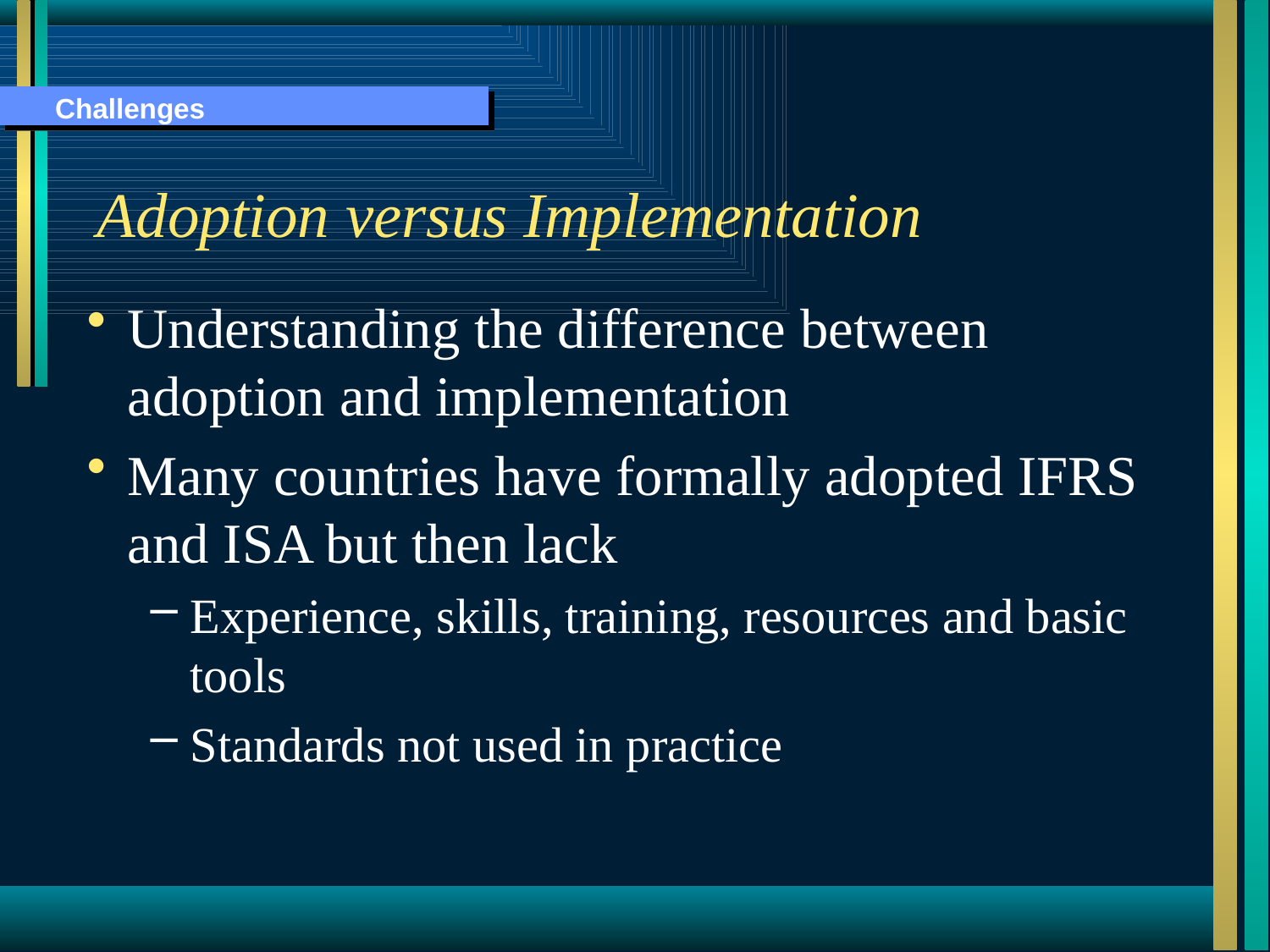

Challenges

# Adoption versus Implementation
Understanding the difference between adoption and implementation
Many countries have formally adopted IFRS and ISA but then lack
Experience, skills, training, resources and basic tools
Standards not used in practice